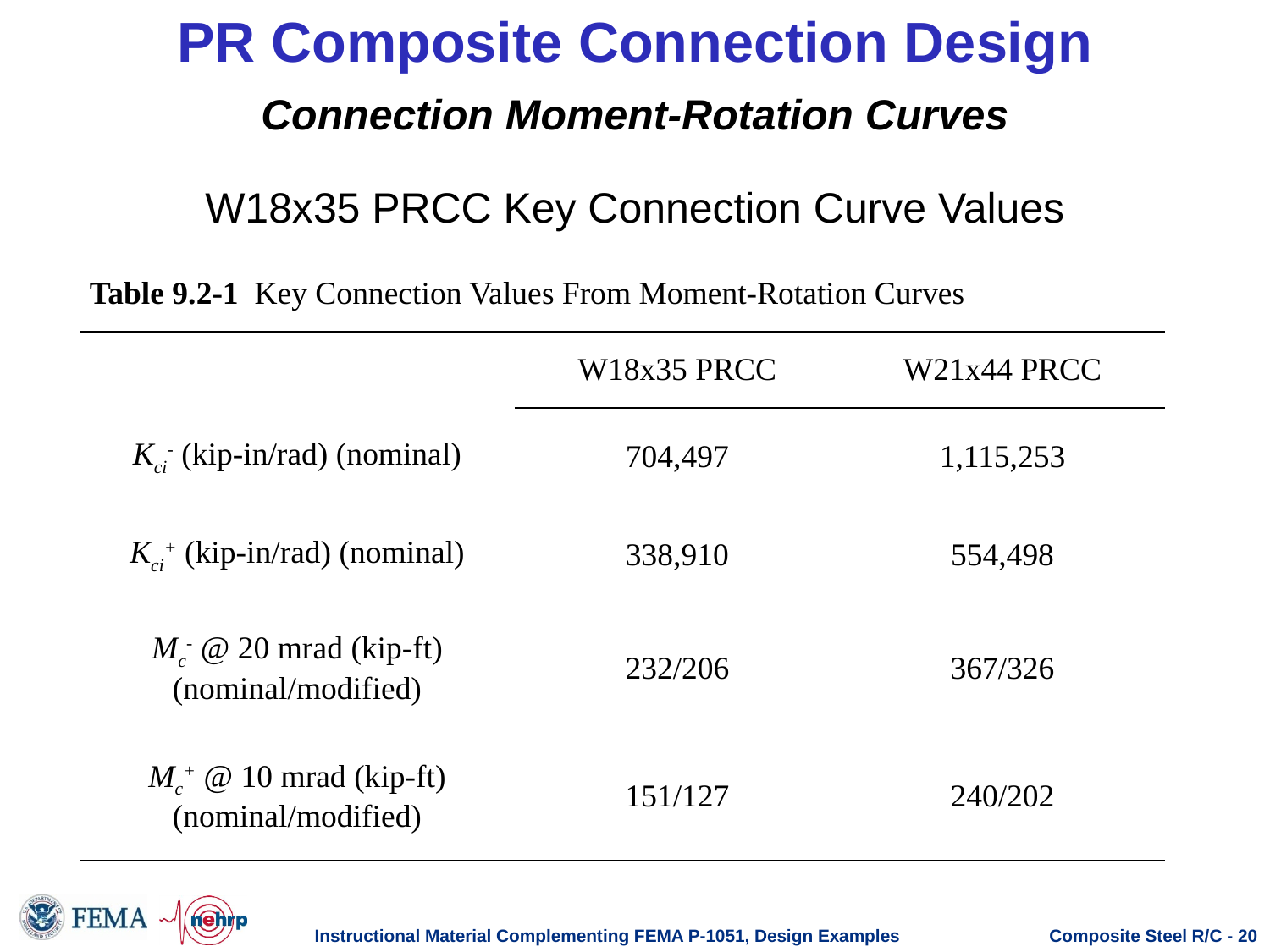

# PR Composite Connection Design
Connection Moment-Rotation Curves

W18x35 PRCC Key Connection Curve Values
| Table 9.2-1 Key Connection Values From Moment-Rotation Curves |  |  |
| --- | --- | --- |
|  | W18x35 PRCC | W21x44 PRCC |
| Kci- (kip-in/rad) (nominal) | 704,497 | 1,115,253 |
| Kci+ (kip-in/rad) (nominal) | 338,910 | 554,498 |
| Mc- @ 20 mrad (kip-ft) (nominal/modified) | 232/206 | 367/326 |
| Mc+ @ 10 mrad (kip-ft) (nominal/modified) | 151/127 | 240/202 |
Instructional Material Complementing FEMA P-1051, Design Examples
Composite Steel R/C - 20